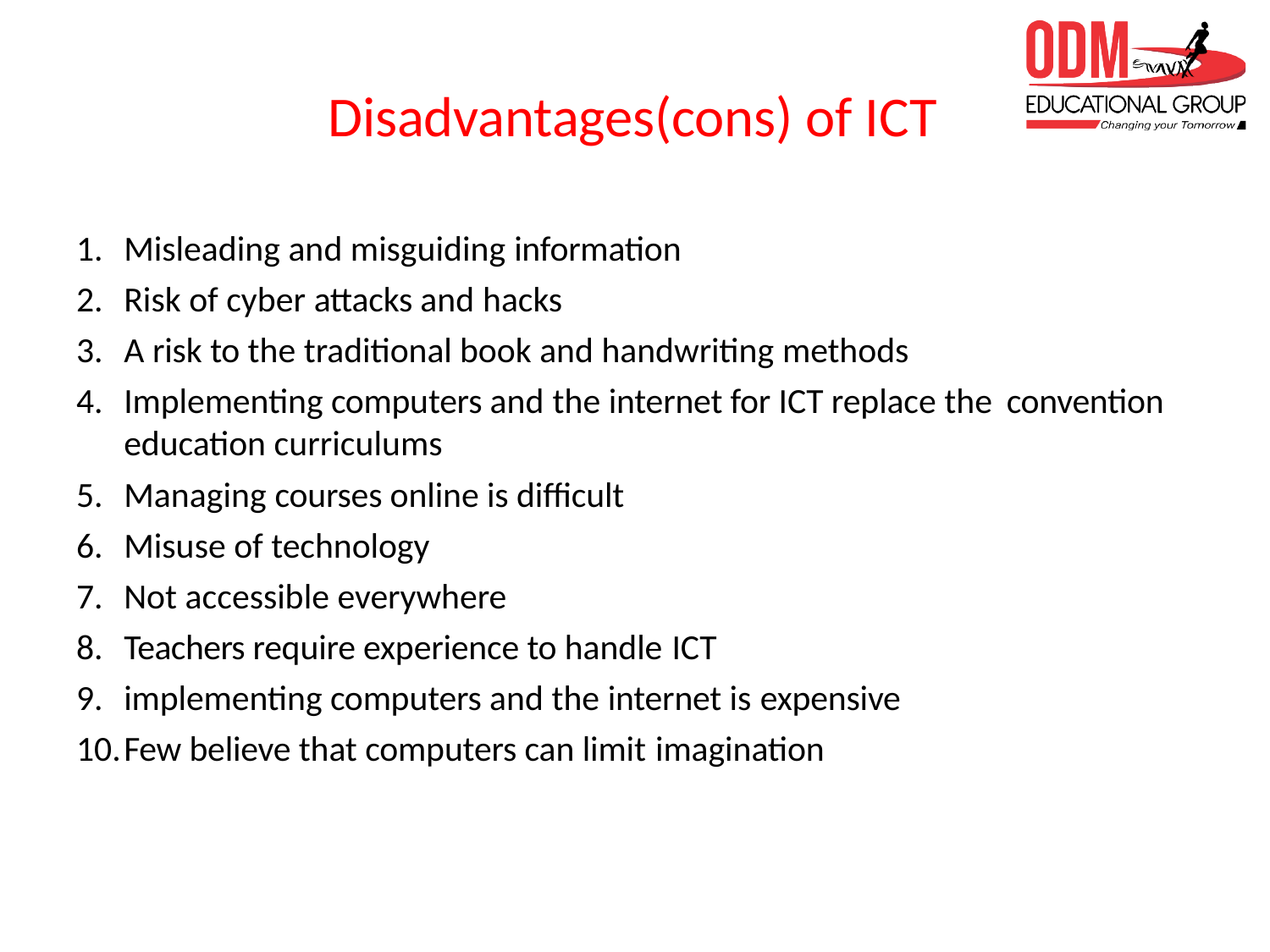

# Disadvantages(cons) of ICT
Misleading and misguiding information
Risk of cyber attacks and hacks
A risk to the traditional book and handwriting methods
Implementing computers and the internet for ICT replace the convention
education curriculums
Managing courses online is difficult
Misuse of technology
Not accessible everywhere
Teachers require experience to handle ICT
implementing computers and the internet is expensive
Few believe that computers can limit imagination